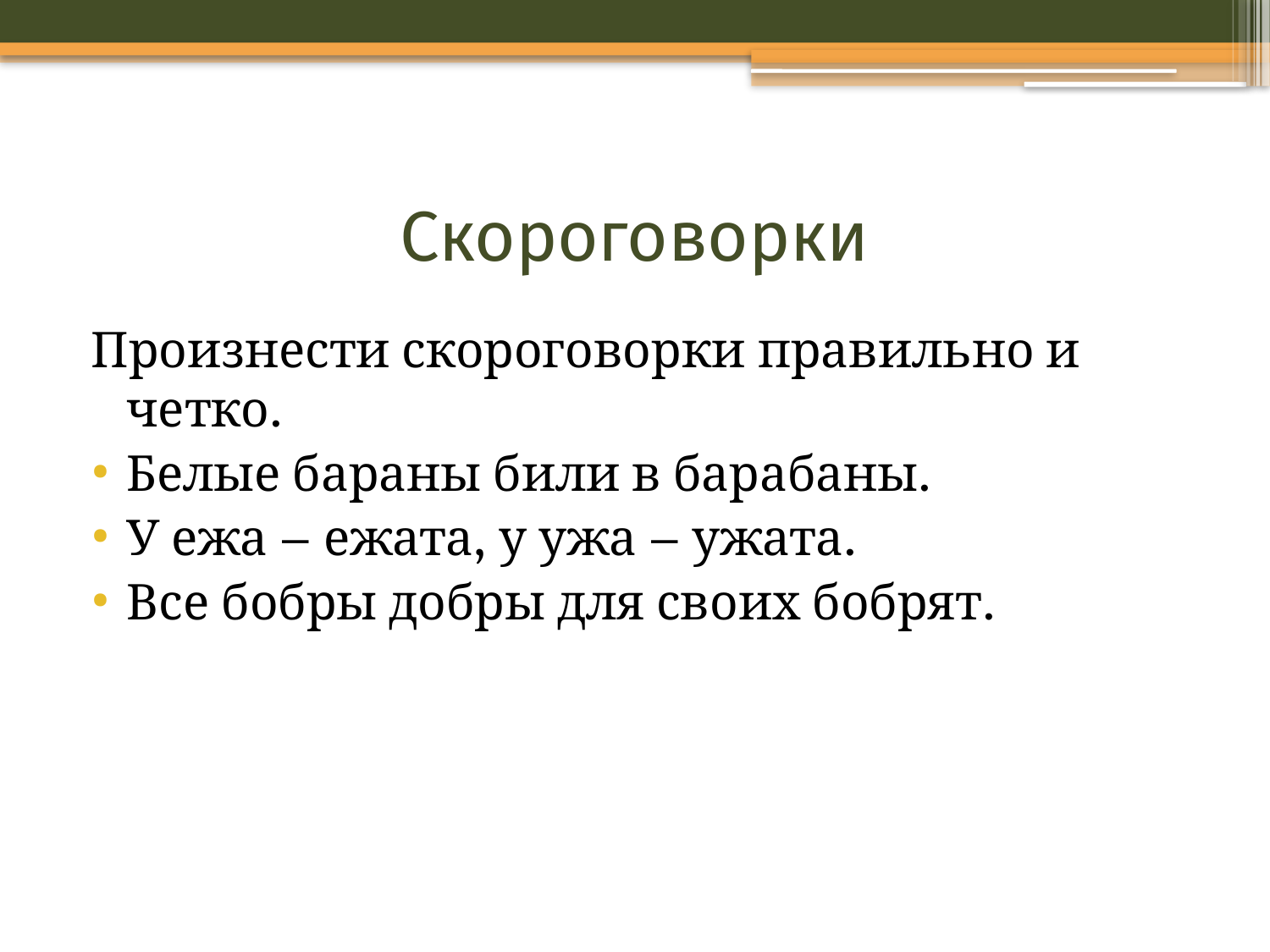

# Скороговорки
Произнести скороговорки правильно и четко.
Белые бараны били в барабаны.
У ежа – ежата, у ужа – ужата.
Все бобры добры для своих бобрят.